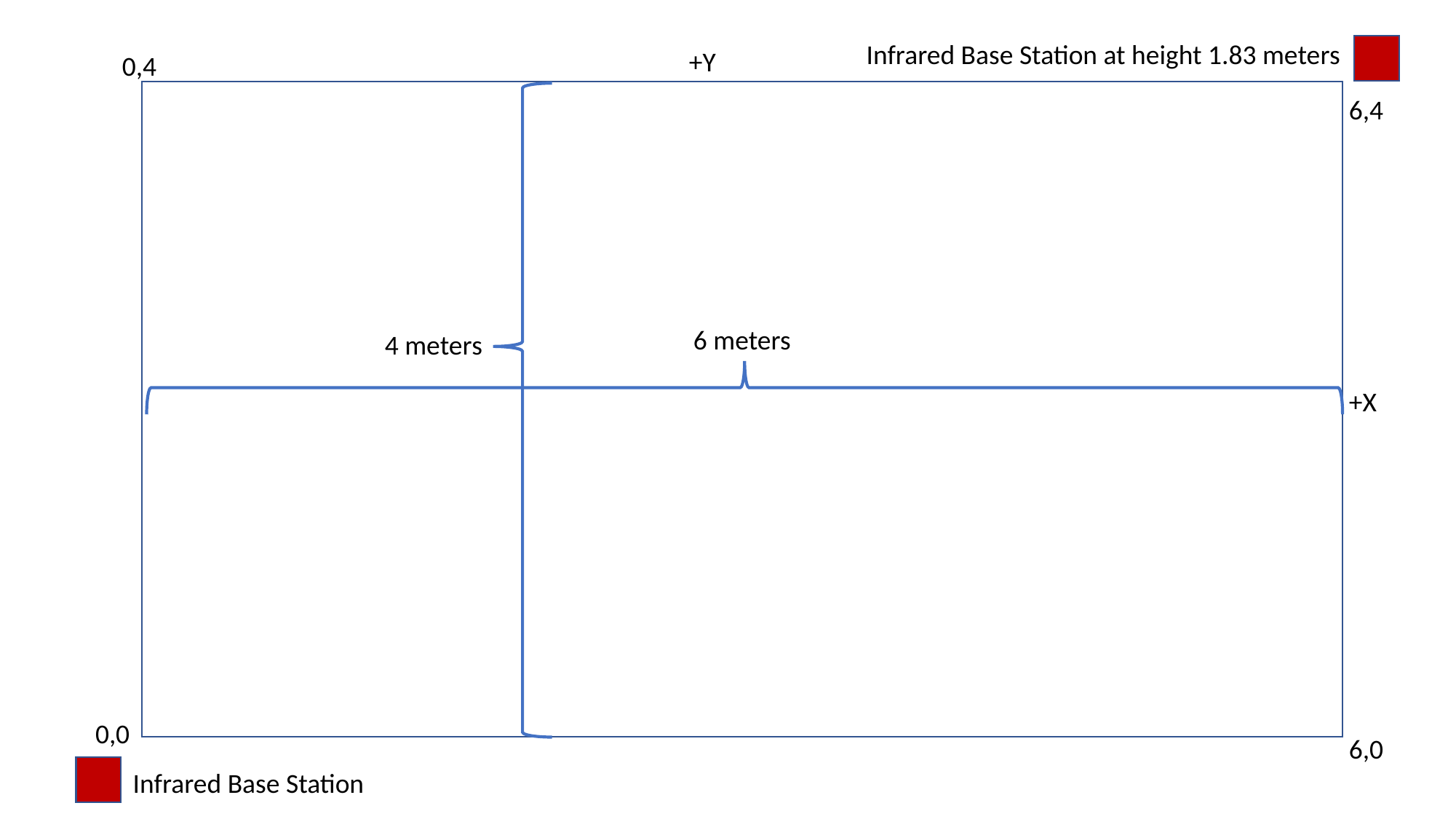

Infrared Base Station at height 1.83 meters

+Y
0,4

6,4
6 meters
4 meters
+X
0,0
6,0

Infrared Base Station